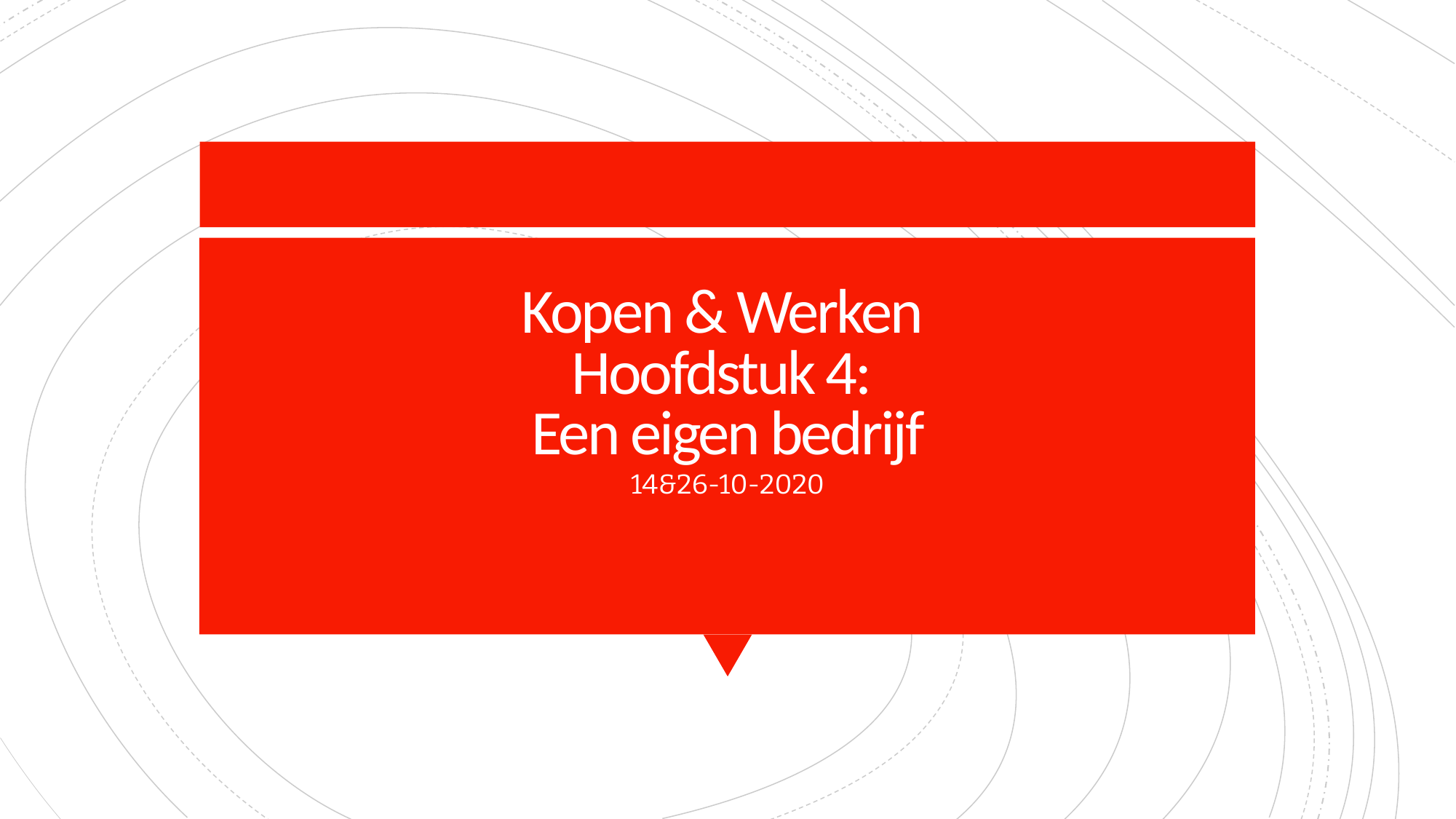

# Kopen & Werken Hoofdstuk 4: Een eigen bedrijf
14&26-10-2020